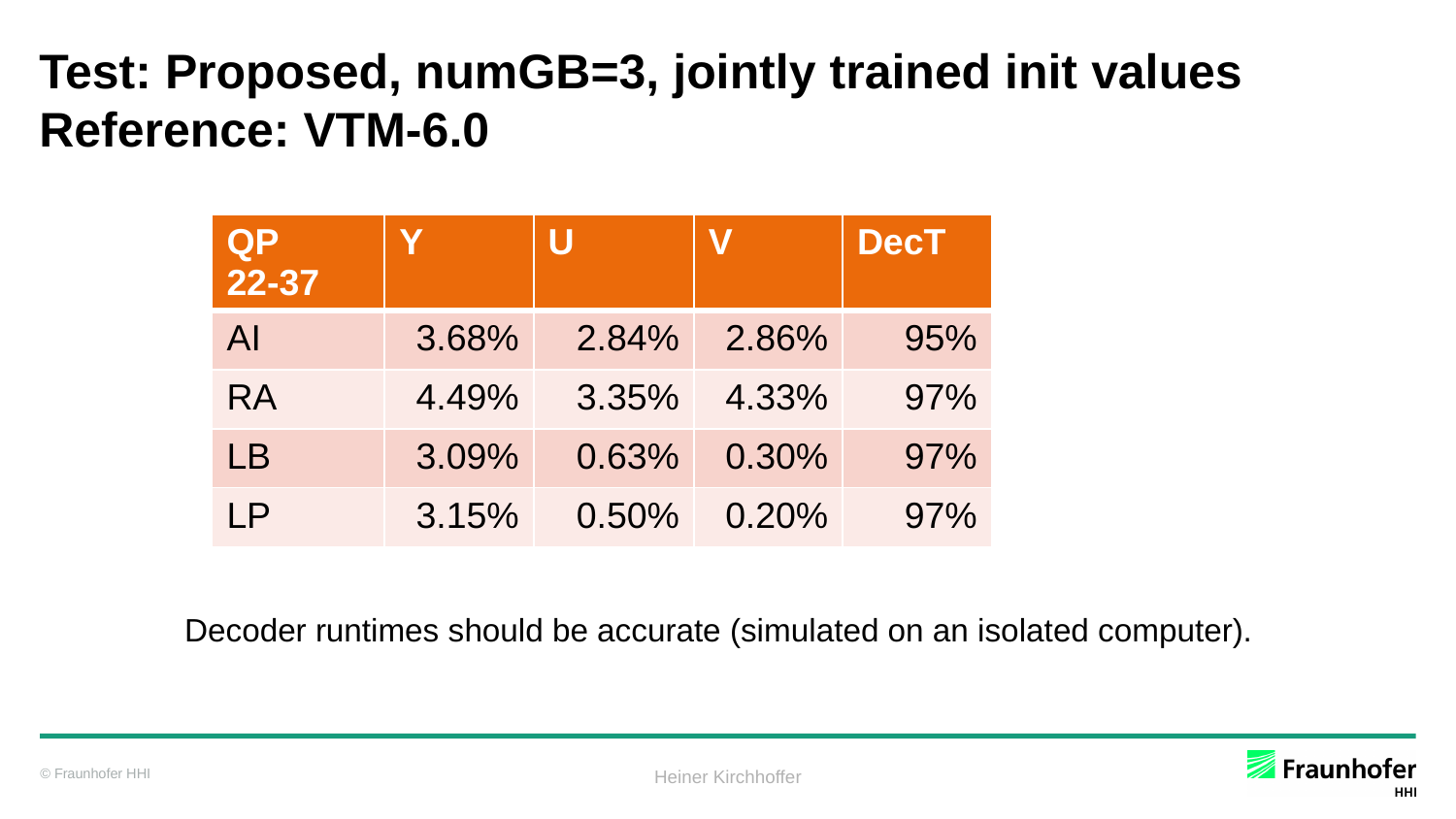

# Test: Proposed, numGB=3, jointly trained init values Reference: VTM-6.0
| QP 22-37 | Y | U | V | DecT |
| --- | --- | --- | --- | --- |
| AI | 3.68% | 2.84% | 2.86% | 95% |
| RA | 4.49% | 3.35% | 4.33% | 97% |
| LB | 3.09% | 0.63% | 0.30% | 97% |
| LP | 3.15% | 0.50% | 0.20% | 97% |
	Decoder runtimes should be accurate (simulated on an isolated computer).

Heiner Kirchhoffer